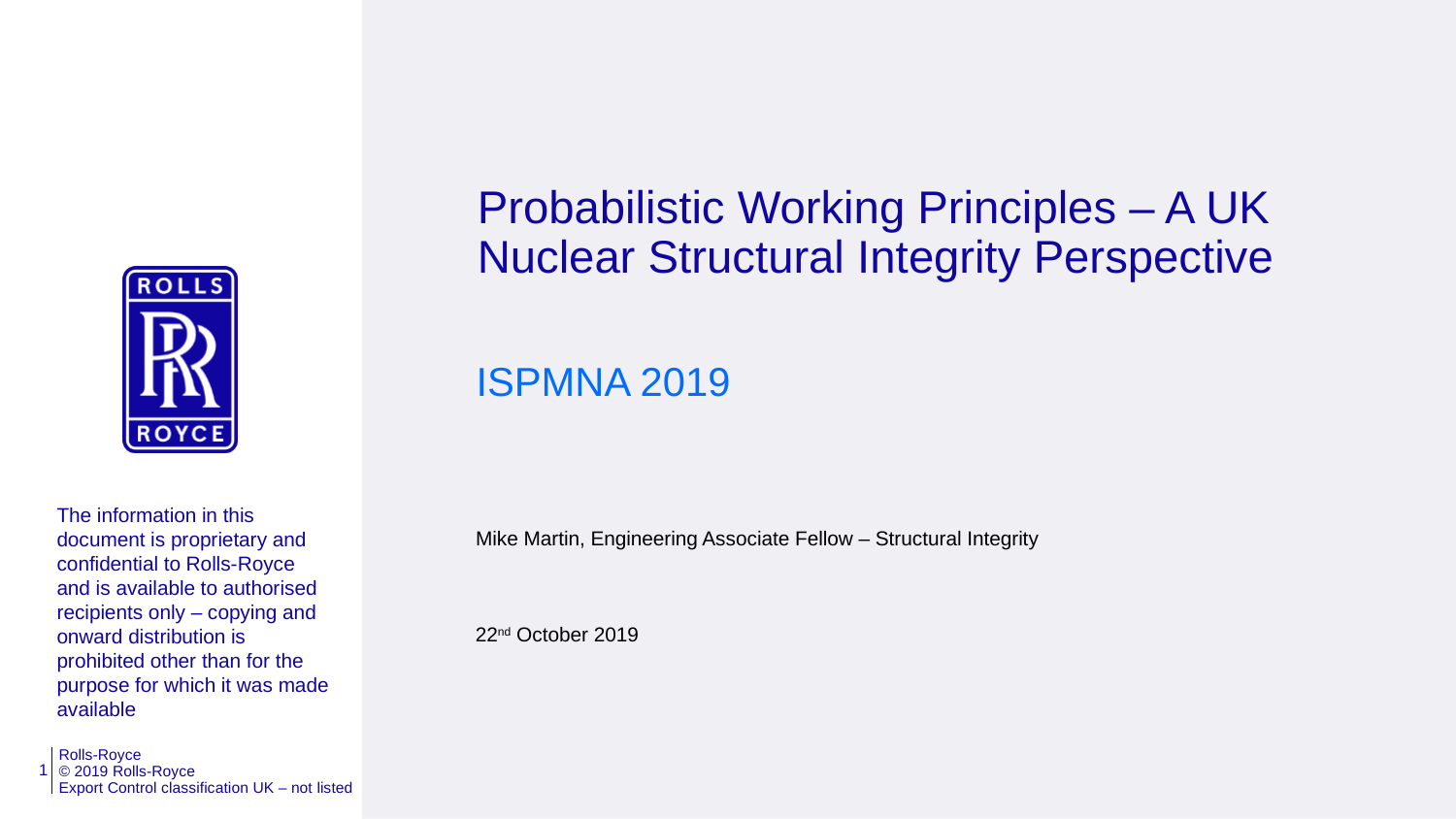

Probabilistic Working Principles – A UK Nuclear Structural Integrity Perspective
ISPMNA 2019
Mike Martin, Engineering Associate Fellow – Structural Integrity
22nd October 2019